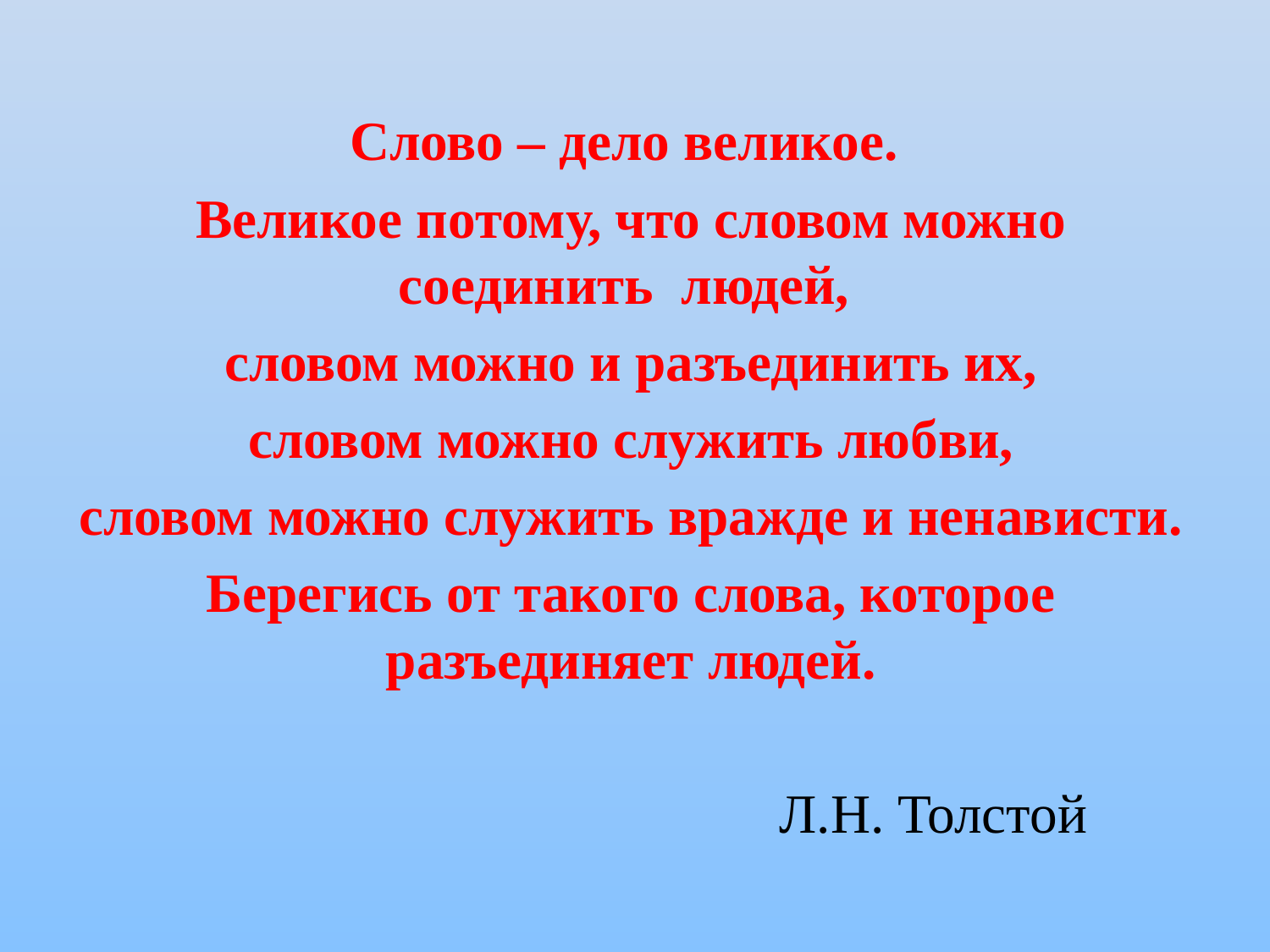

Слово – дело великое.
Великое потому, что словом можно соединить  людей,
словом можно и разъединить их,
 словом можно служить любви,
словом можно служить вражде и ненависти.
Берегись от такого слова, которое разъединяет людей.

                                            Л.Н. Толстой